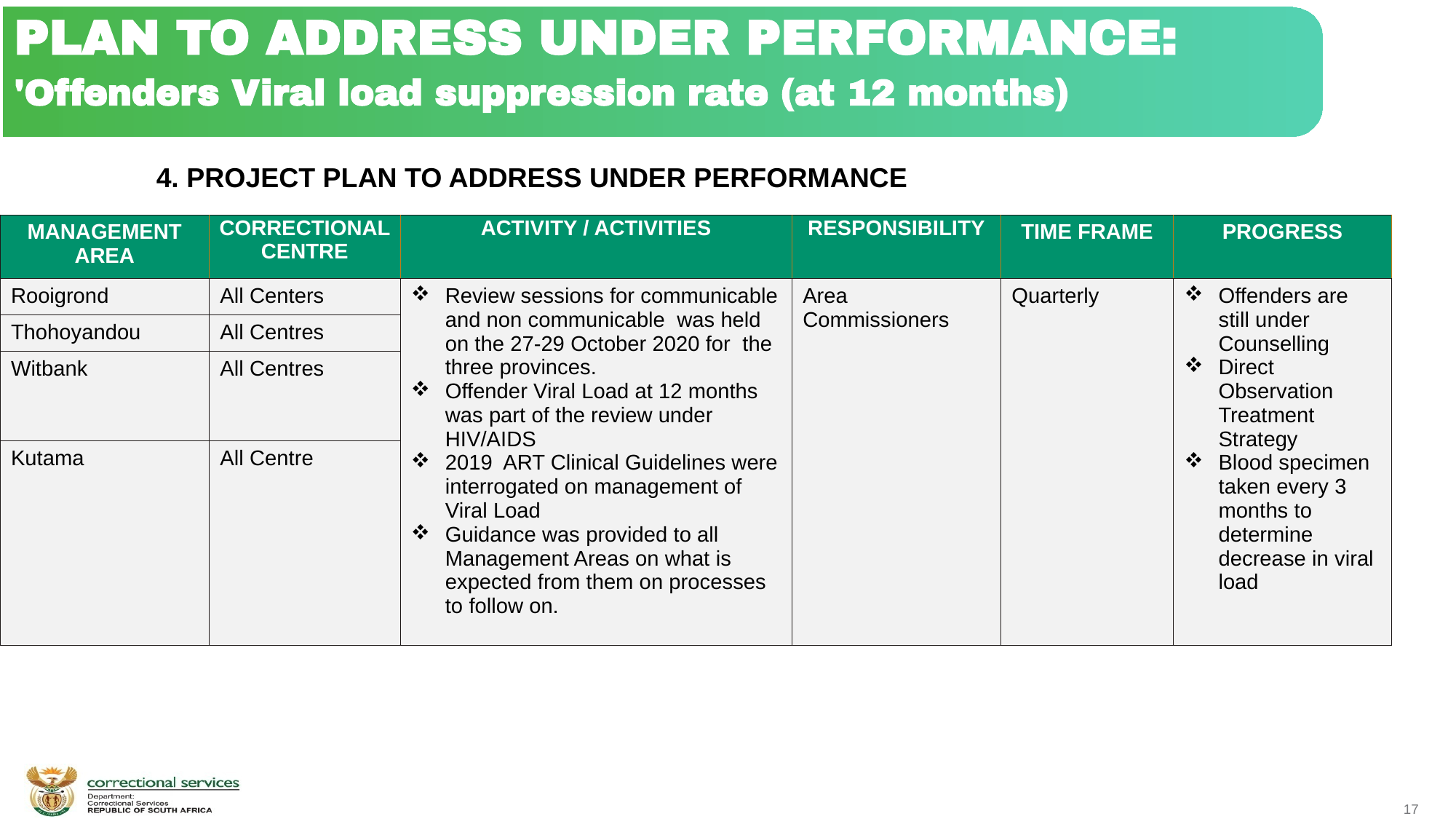

PLAN TO ADDRESS UNDER PERFORMANCE:
'Offenders Viral load suppression rate (at 12 months)
4. PROJECT PLAN TO ADDRESS UNDER PERFORMANCE
| MANAGEMENT AREA | CORRECTIONAL CENTRE | ACTIVITY / ACTIVITIES | RESPONSIBILITY | TIME FRAME | PROGRESS |
| --- | --- | --- | --- | --- | --- |
| Rooigrond | All Centers | Review sessions for communicable and non communicable was held on the 27-29 October 2020 for the three provinces. Offender Viral Load at 12 months was part of the review under HIV/AIDS 2019 ART Clinical Guidelines were interrogated on management of Viral Load Guidance was provided to all Management Areas on what is expected from them on processes to follow on. | Area Commissioners | Quarterly | Offenders are still under Counselling Direct Observation Treatment Strategy Blood specimen taken every 3 months to determine decrease in viral load |
| Thohoyandou | All Centres |  |  |  |  |
| Witbank | All Centres |  |  |  |  |
| Kutama | All Centre |  |  |  |  |